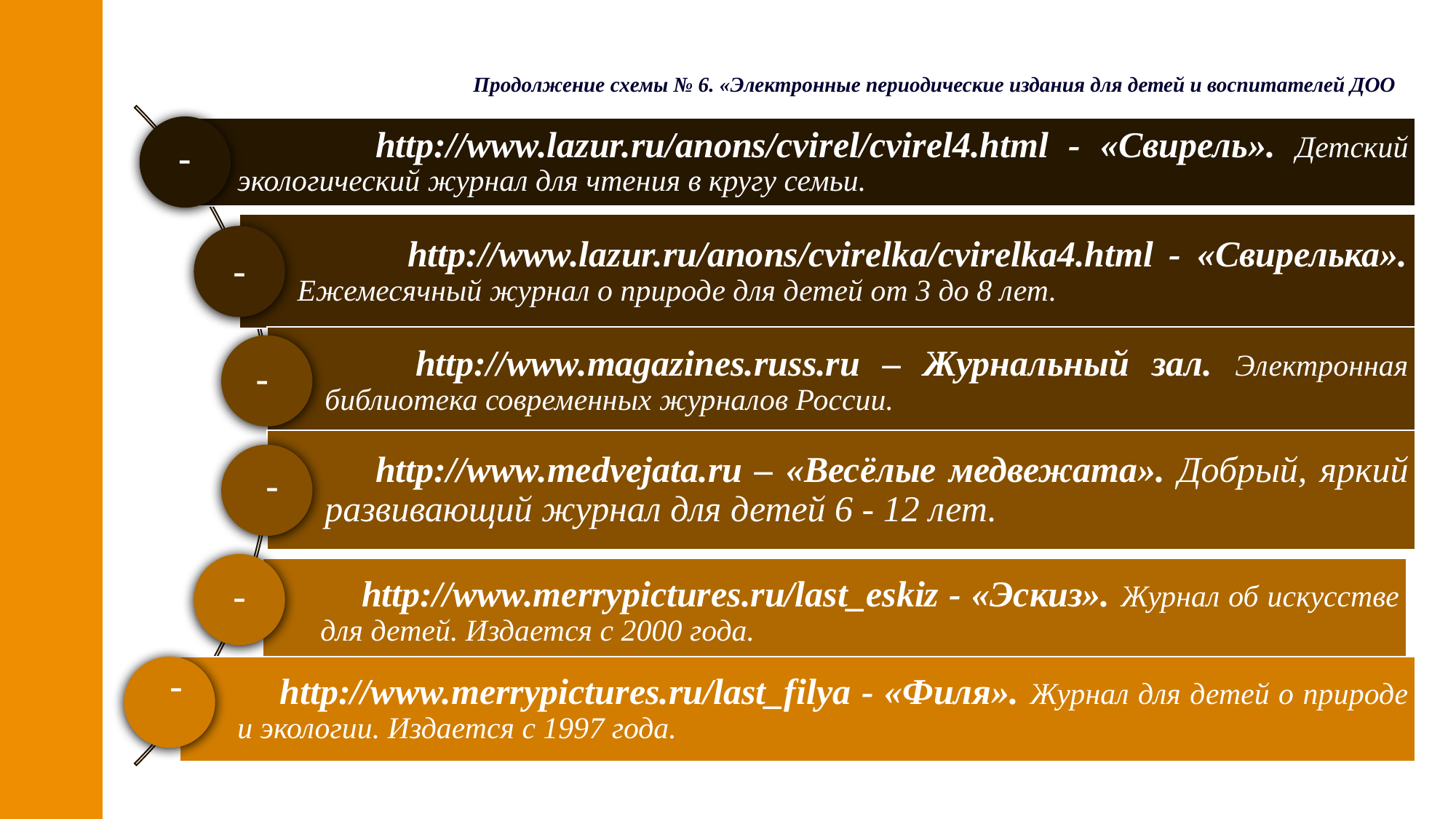

Продолжение схемы № 6. «Электронные периодические издания для детей и воспитателей ДОО
       http://www.lazur.ru/anons/cvirel/cvirel4.html - «Свирель». Детский экологический журнал для чтения в кругу семьи.
       http://www.lazur.ru/anons/cvirelka/cvirelka4.html - «Свирелька». Ежемесячный журнал о природе для детей от 3 до 8 лет.
    http://www.magazines.russ.ru – Журнальный зал. Электронная библиотека современных журналов России.
    http://www.medvejata.ru – «Весёлые медвежата». Добрый, яркий развивающий журнал для детей 6 - 12 лет.
    http://www.merrypictures.ru/last_eskiz - «Эскиз». Журнал об искусстве для детей. Издается с 2000 года.
    http://www.merrypictures.ru/last_filya - «Филя». Журнал для детей о природе и экологии. Издается с 1997 года.
-
-
-
-
-
-